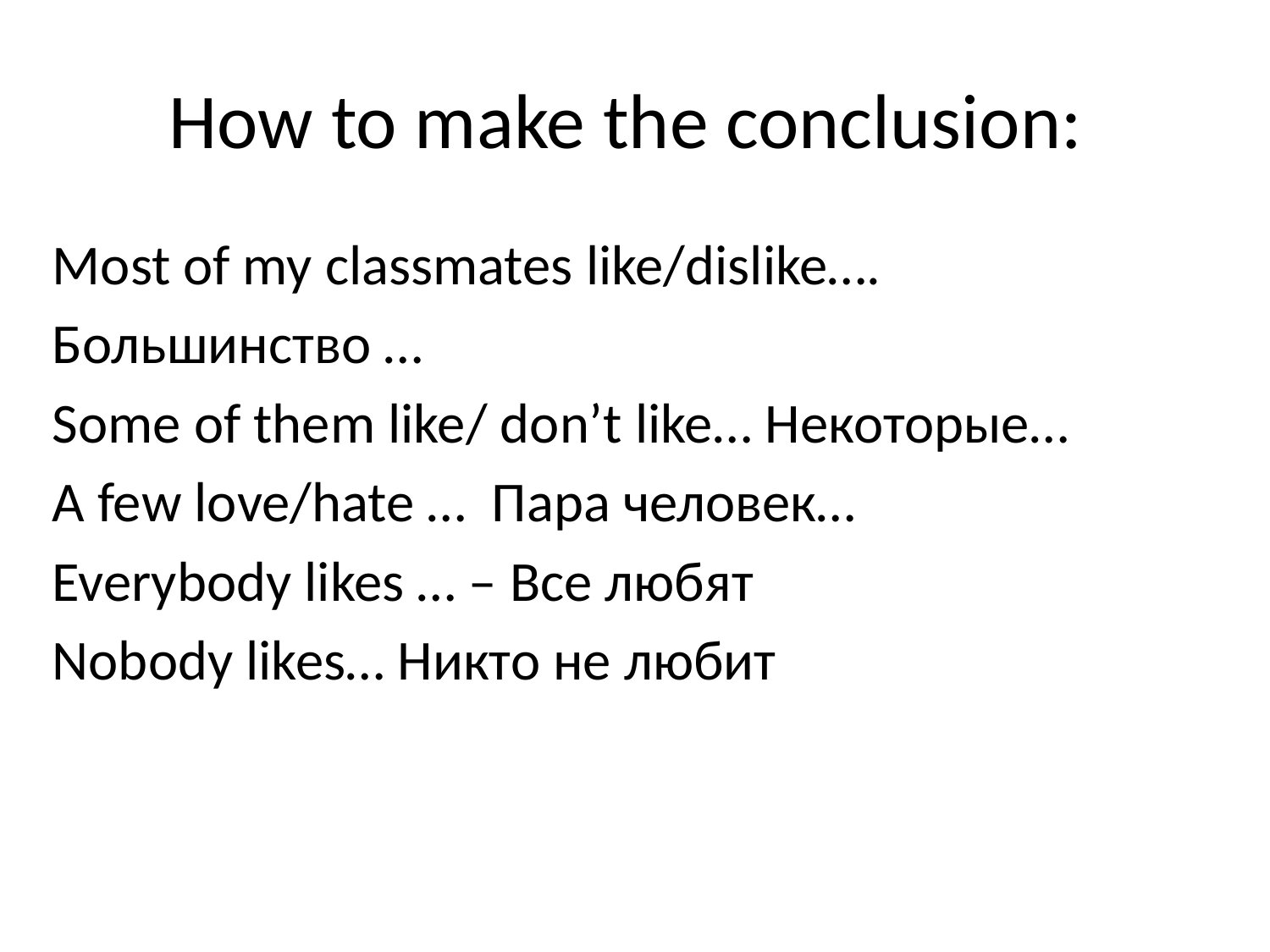

# How to make the conclusion:
Most of my classmates like/dislike….
Большинство …
Some of them like/ don’t like… Некоторые…
A few love/hate …  Пара человек…
Everybody likes … – Все любят
Nobody likes… Никто не любит